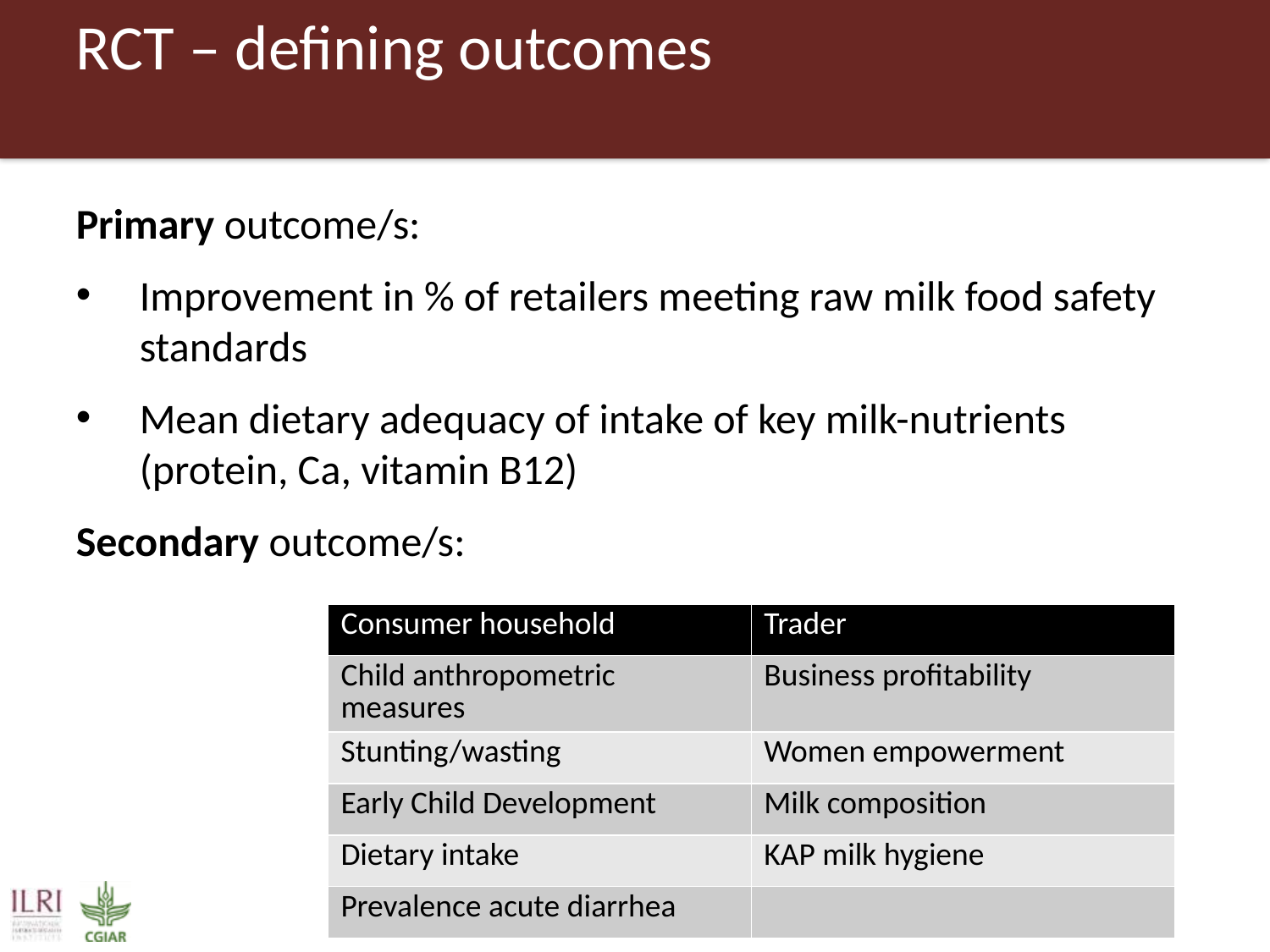

# RCT – defining outcomes
Primary outcome/s:
Improvement in % of retailers meeting raw milk food safety standards
Mean dietary adequacy of intake of key milk-nutrients (protein, Ca, vitamin B12)
Secondary outcome/s:
| Consumer household | Trader |
| --- | --- |
| Child anthropometric measures | Business profitability |
| Stunting/wasting | Women empowerment |
| Early Child Development | Milk composition |
| Dietary intake | KAP milk hygiene |
| Prevalence acute diarrhea |  |